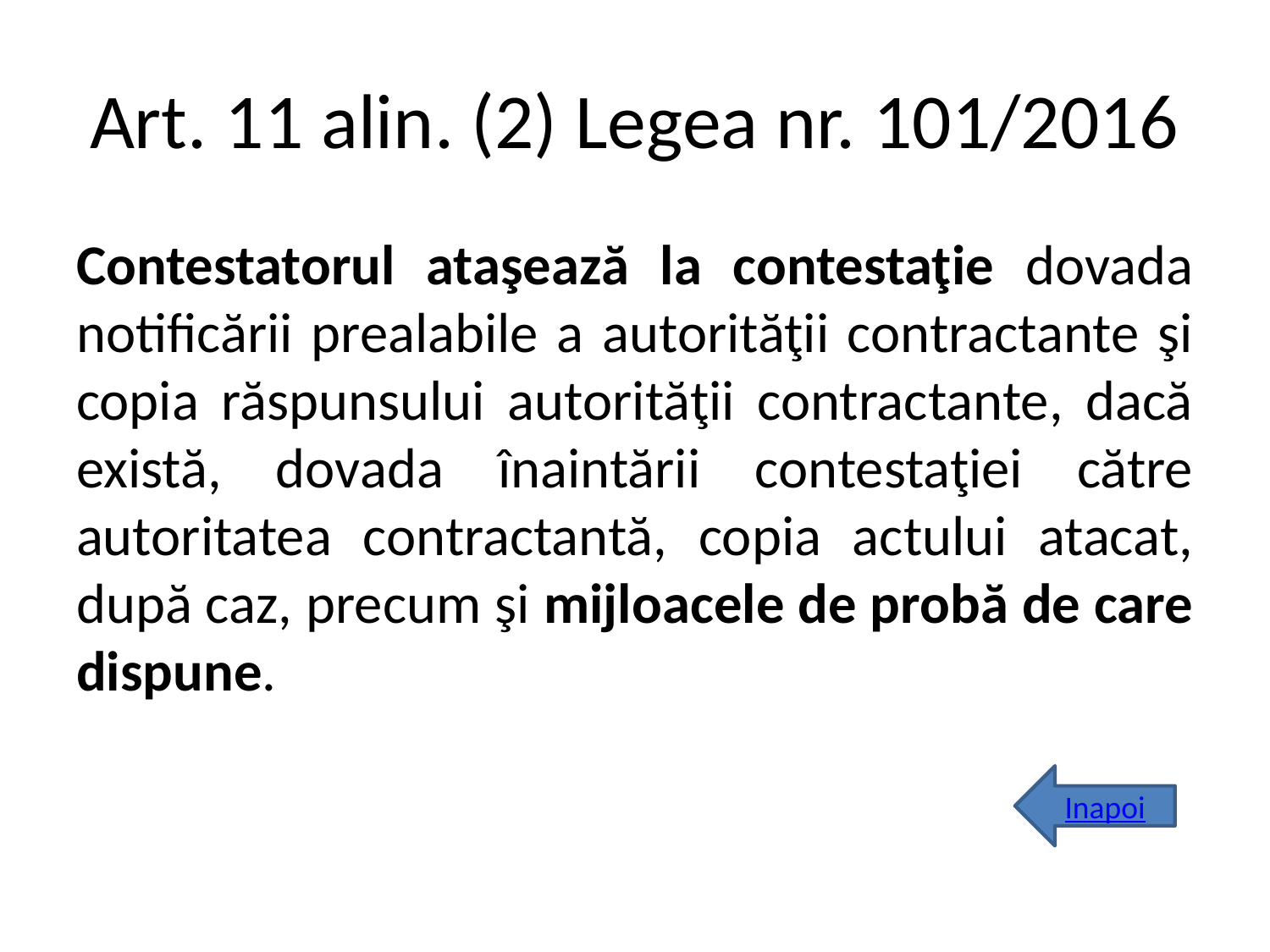

# Art. 11 alin. (2) Legea nr. 101/2016
Contestatorul ataşează la contestaţie dovada notificării prealabile a autorităţii contractante şi copia răspunsului autorităţii contractante, dacă există, dovada înaintării contestaţiei către autoritatea contractantă, copia actului atacat, după caz, precum şi mijloacele de probă de care dispune.
Inapoi